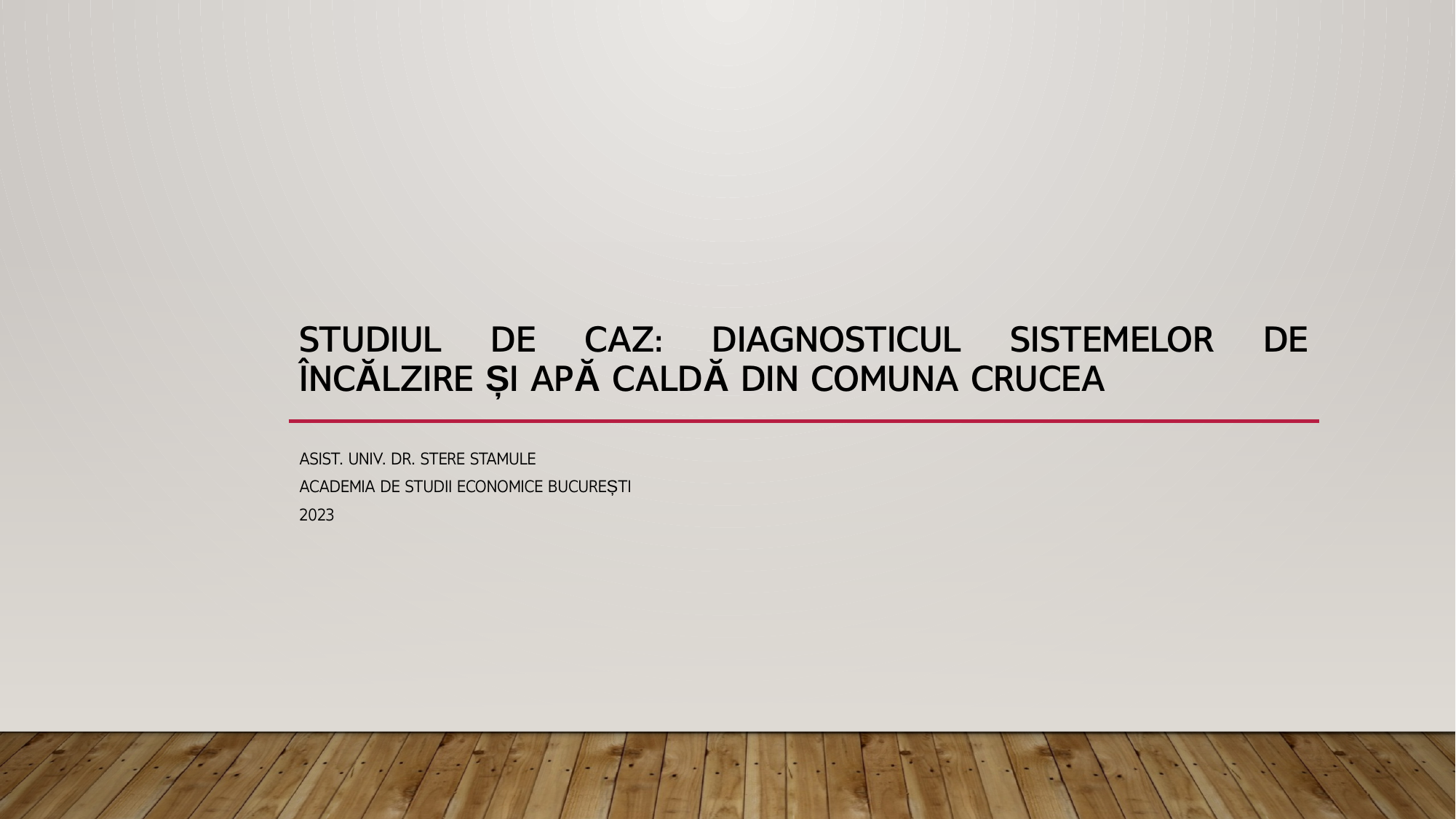

# Studiul de caz: Diagnosticul sistemelor de încălzire și apă caldă din Comuna Crucea

Asist. univ. dr. Stere Stamule
Academia de Studii Economice București
2023